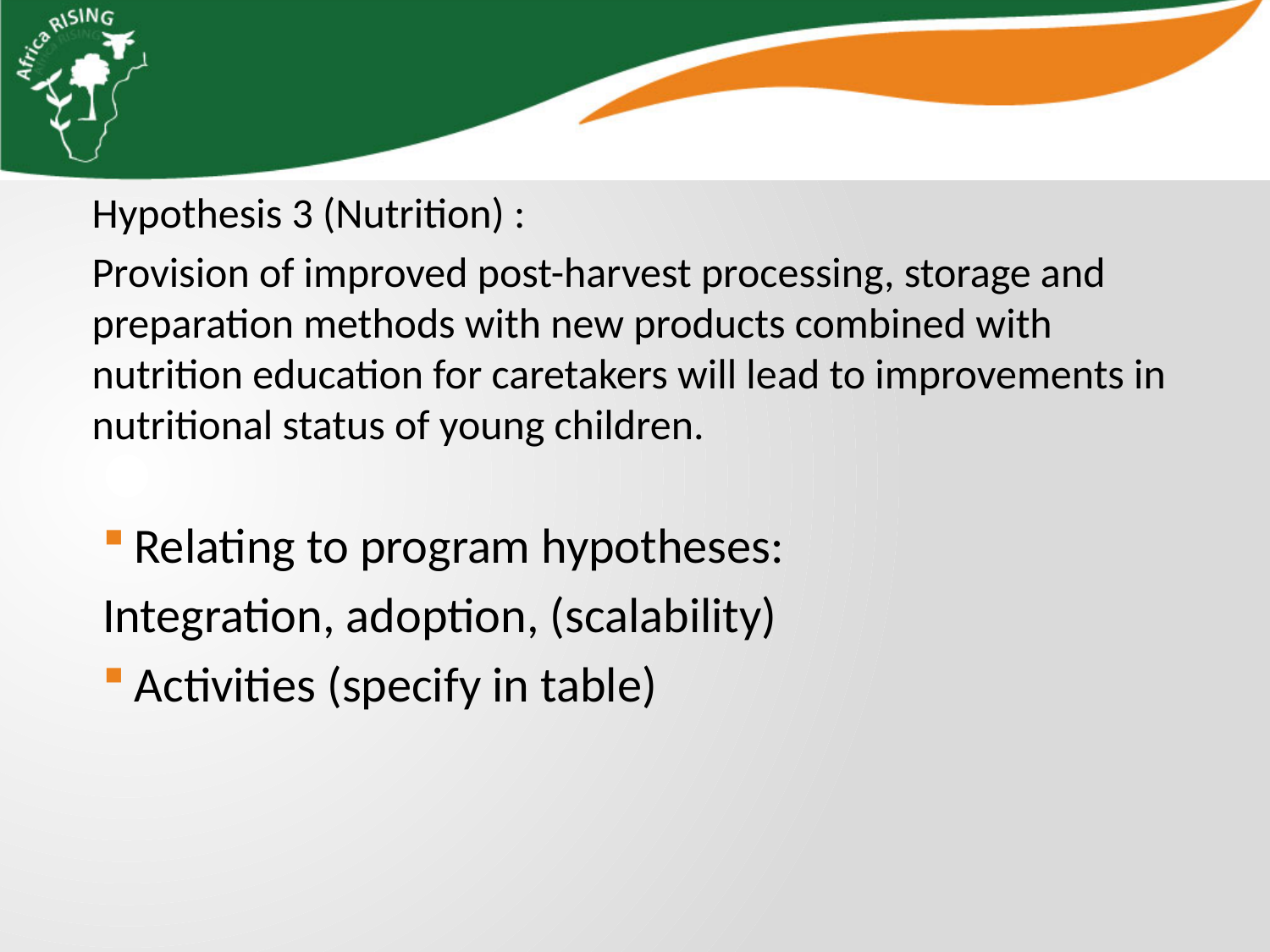

Hypothesis 3 (Nutrition) :
Provision of improved post-harvest processing, storage and preparation methods with new products combined with nutrition education for caretakers will lead to improvements in nutritional status of young children.

Relating to program hypotheses:
Integration, adoption, (scalability)
Activities (specify in table)